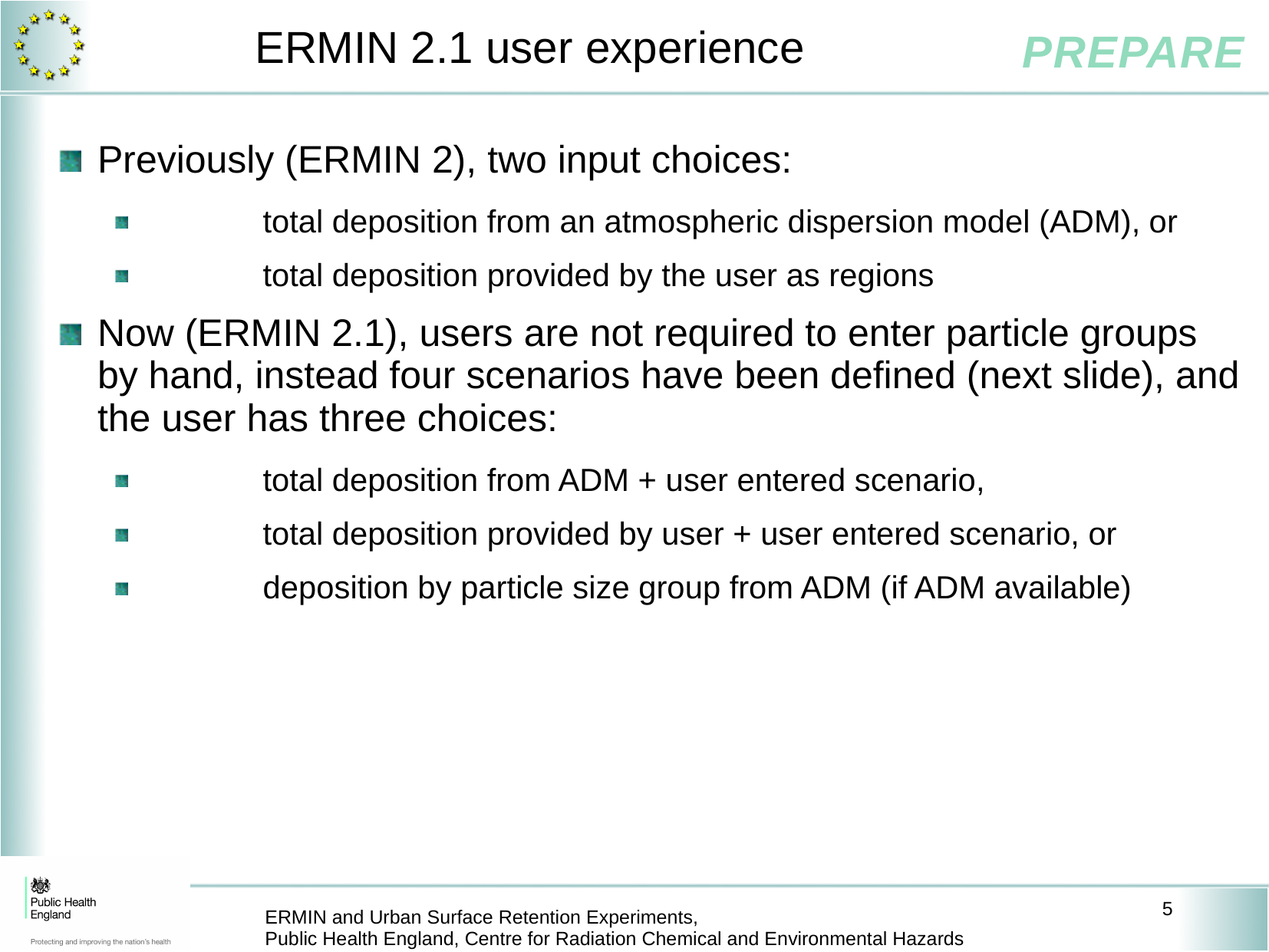

# ERMIN 2.1 user experience
Previously (ERMIN 2), two input choices:
	total deposition from an atmospheric dispersion model (ADM), or
	total deposition provided by the user as regions
Now (ERMIN 2.1), users are not required to enter particle groups by hand, instead four scenarios have been defined (next slide), and the user has three choices:
	total deposition from ADM + user entered scenario,
	total deposition provided by user + user entered scenario, or
	deposition by particle size group from ADM (if ADM available)